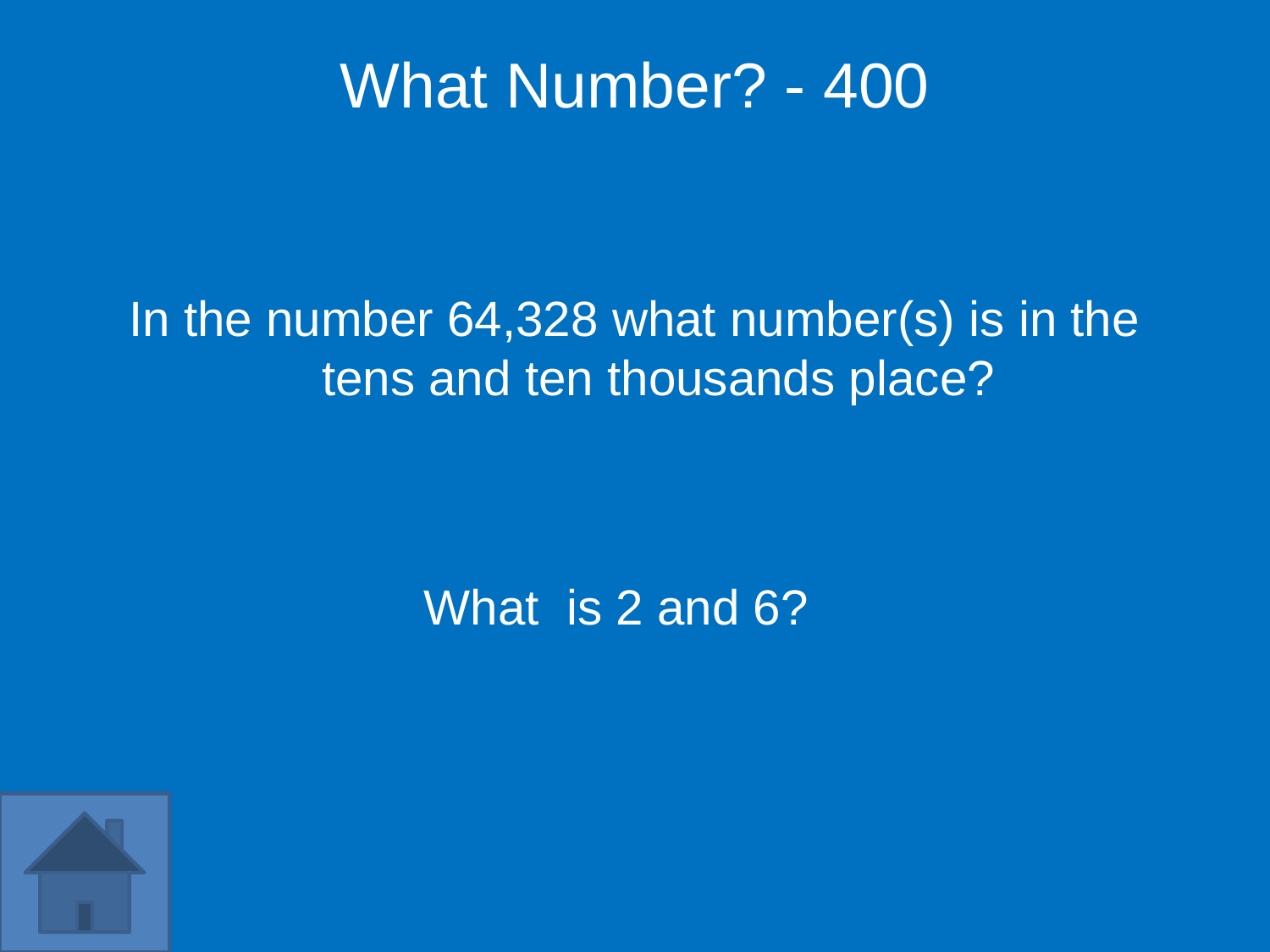

What Number? - 400

In the number 64,328 what number(s) is in the tens and ten thousands place?

What  is 2 and 6?